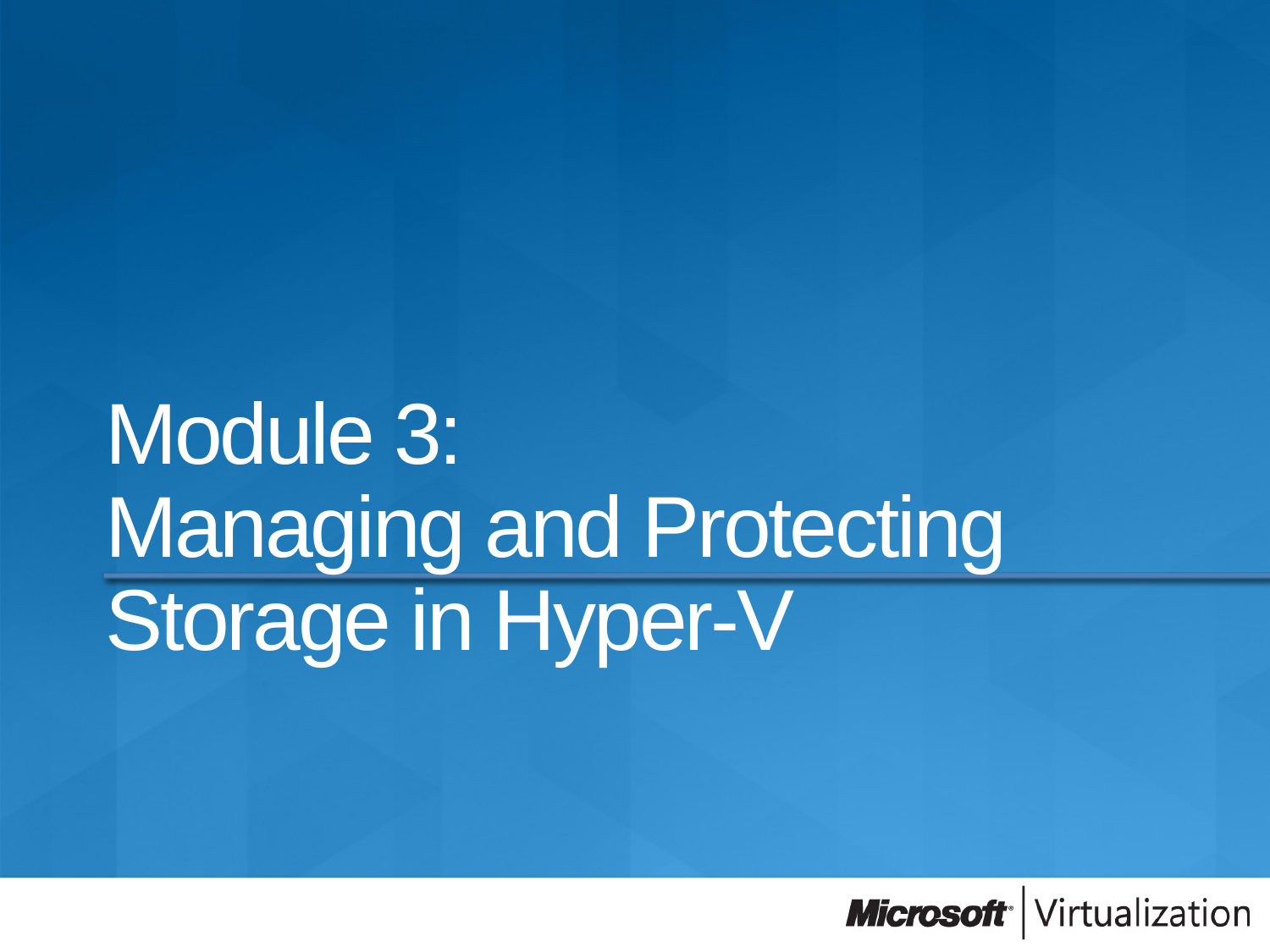

Module 3:
Managing and Protecting Storage in Hyper-V